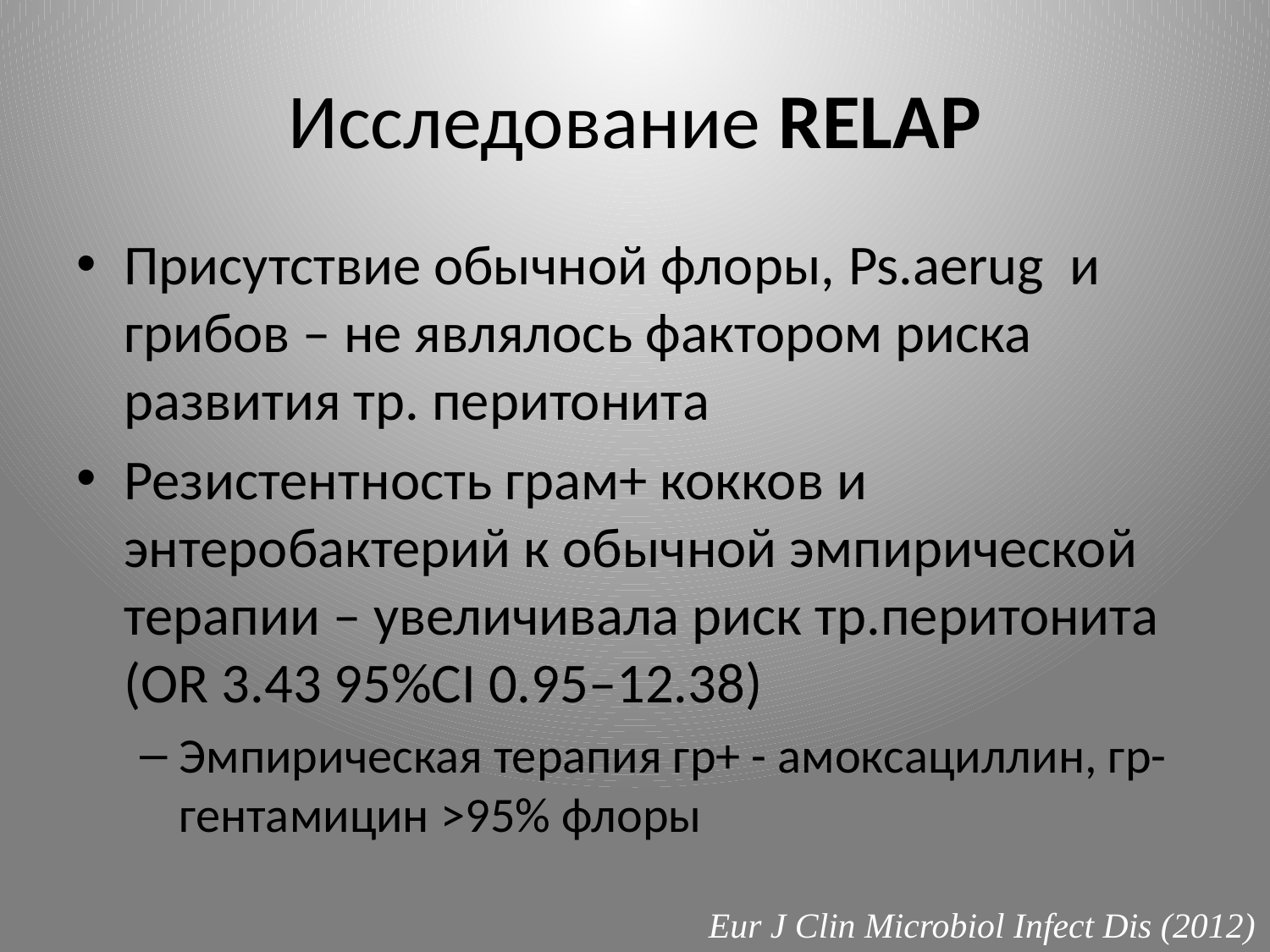

# Исследование RELAP
Присутствие обычной флоры, Ps.aerug  и грибов – не являлось фактором риска развития тр. перитонита
Резистентность грам+ кокков и энтеробактерий к обычной эмпирической терапии – увеличивала риск тр.перитонита (OR 3.43 95%CI 0.95–12.38)
Эмпирическая терапия гр+ - амоксациллин, гр- гентамицин >95% флоры
Eur J Clin Microbiol Infect Dis (2012)